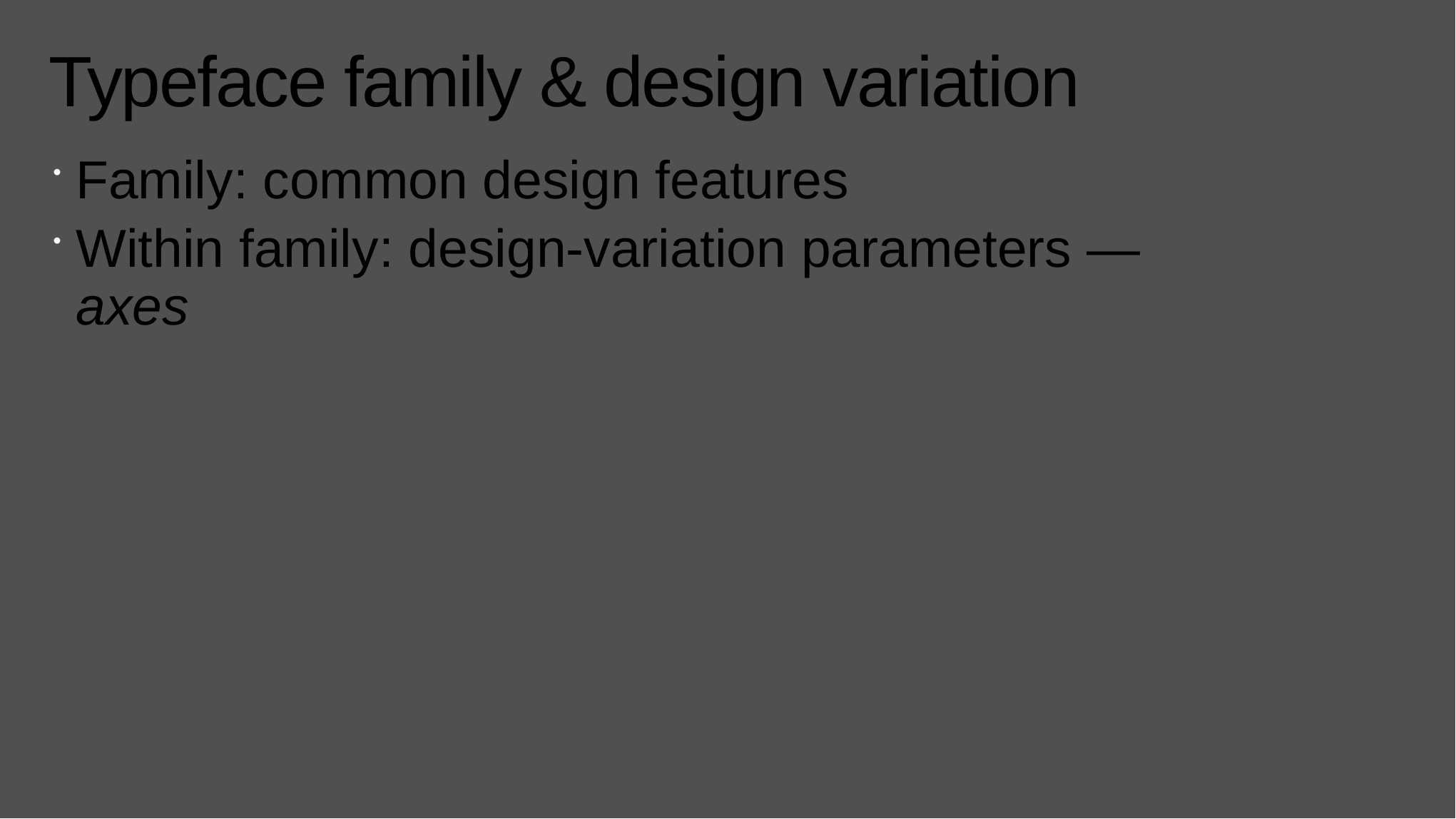

# Typeface family & design variation
Family: common design features
Within family: design-variation parameters — axes